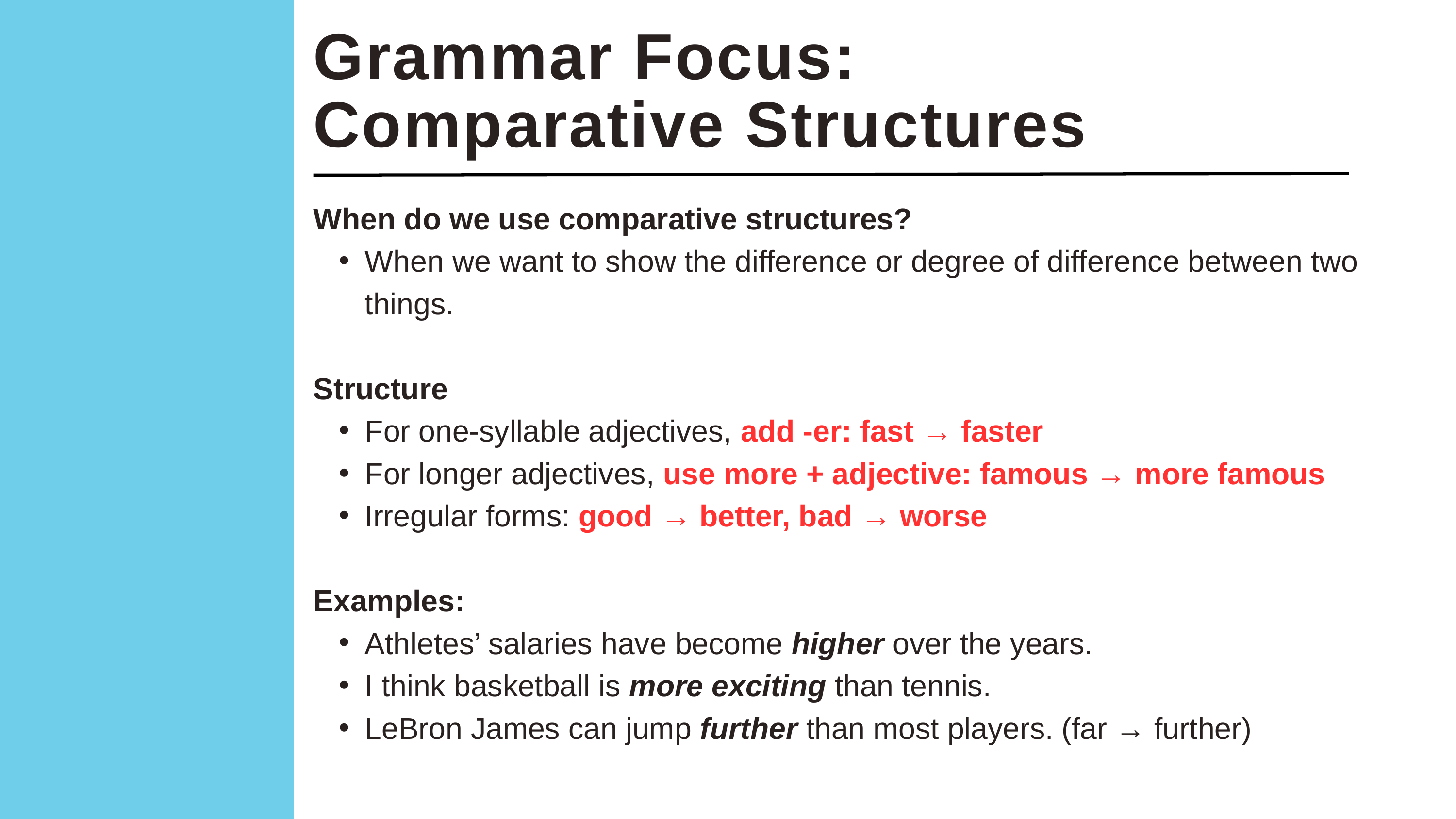

Grammar Focus:
Comparative Structures

When do we use comparative structures?
When we want to show the difference or degree of difference between two things.

Structure
For one-syllable adjectives, add -er: fast → faster
For longer adjectives, use more + adjective: famous → more famous
Irregular forms: good → better, bad → worse

Examples:
Athletes’ salaries have become higher over the years.
I think basketball is more exciting than tennis.
LeBron James can jump further than most players. (far → further)